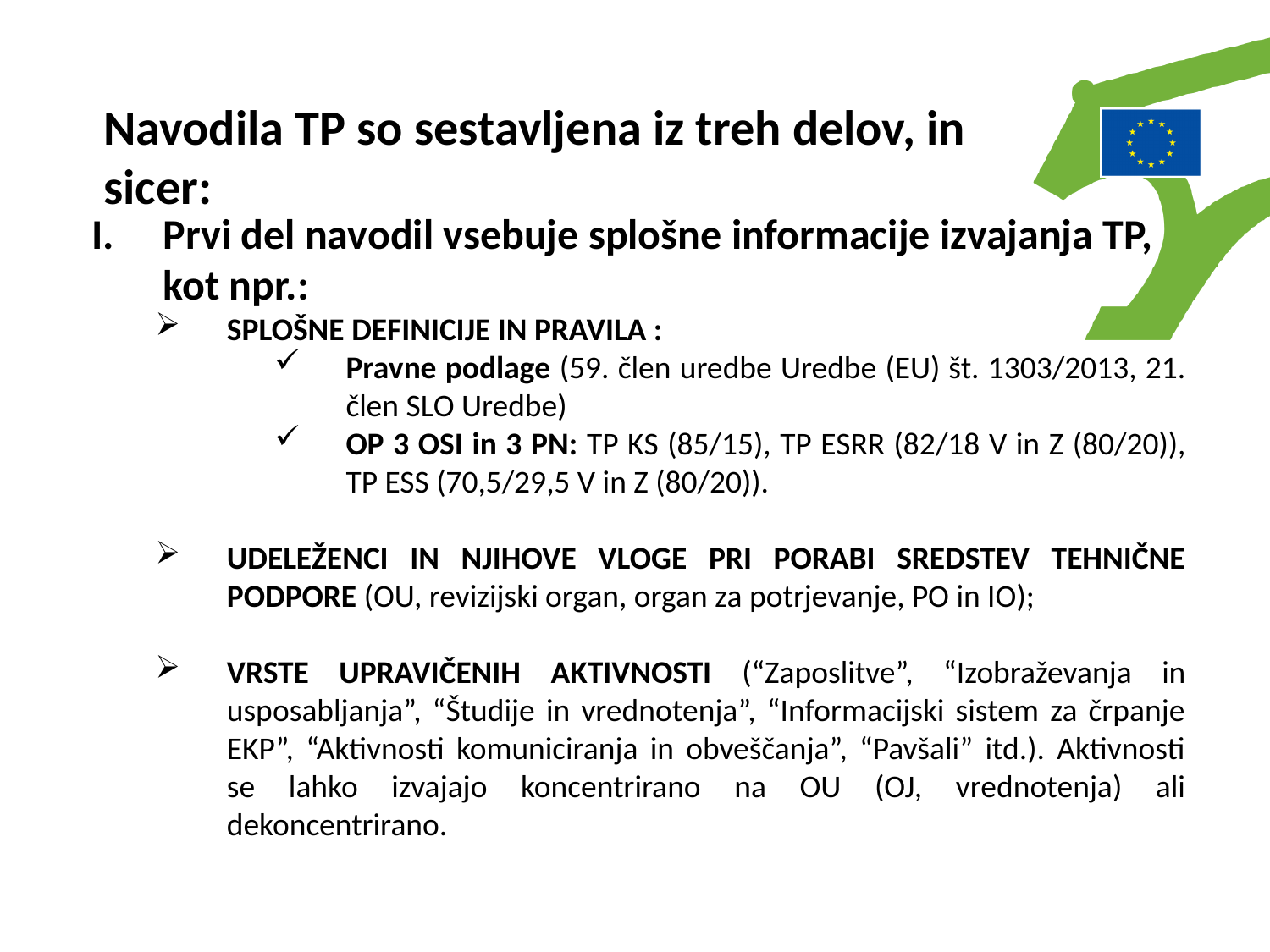

Navodila TP so sestavljena iz treh delov, in sicer:
Prvi del navodil vsebuje splošne informacije izvajanja TP, kot npr.:
SPLOŠNE DEFINICIJE IN PRAVILA :
Pravne podlage (59. člen uredbe Uredbe (EU) št. 1303/2013, 21. člen SLO Uredbe)
OP 3 OSI in 3 PN: TP KS (85/15), TP ESRR (82/18 V in Z (80/20)), TP ESS (70,5/29,5 V in Z (80/20)).

UDELEŽENCI IN NJIHOVE VLOGE PRI PORABI SREDSTEV TEHNIČNE PODPORE (OU, revizijski organ, organ za potrjevanje, PO in IO);

VRSTE UPRAVIČENIH AKTIVNOSTI (“Zaposlitve”, “Izobraževanja in usposabljanja”, “Študije in vrednotenja”, “Informacijski sistem za črpanje EKP”, “Aktivnosti komuniciranja in obveščanja”, “Pavšali” itd.). Aktivnosti se lahko izvajajo koncentrirano na OU (OJ, vrednotenja) ali dekoncentrirano.